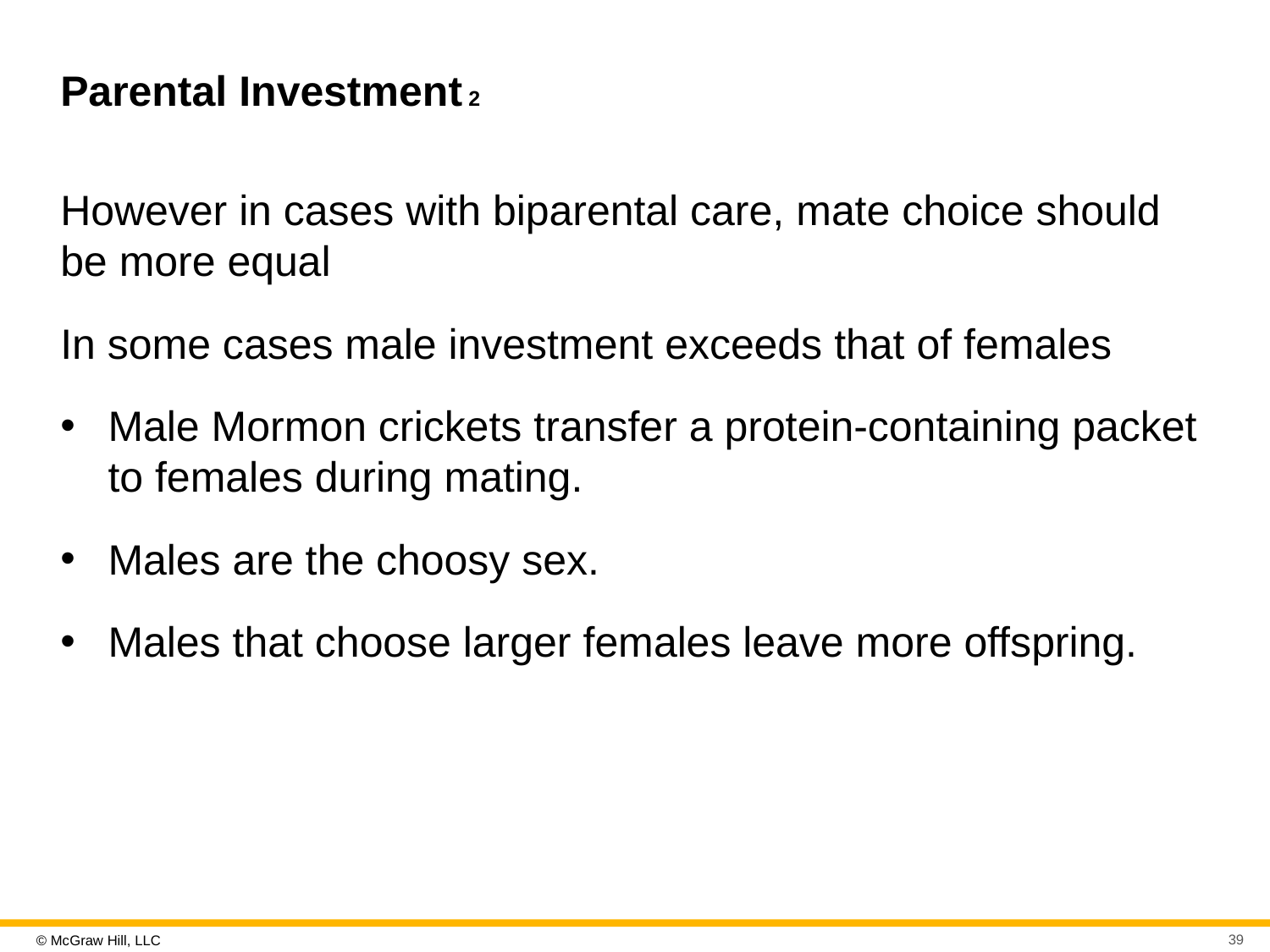

# Parental Investment 2
However in cases with biparental care, mate choice should be more equal
In some cases male investment exceeds that of females
Male Mormon crickets transfer a protein-containing packet to females during mating.
Males are the choosy sex.
Males that choose larger females leave more offspring.
39